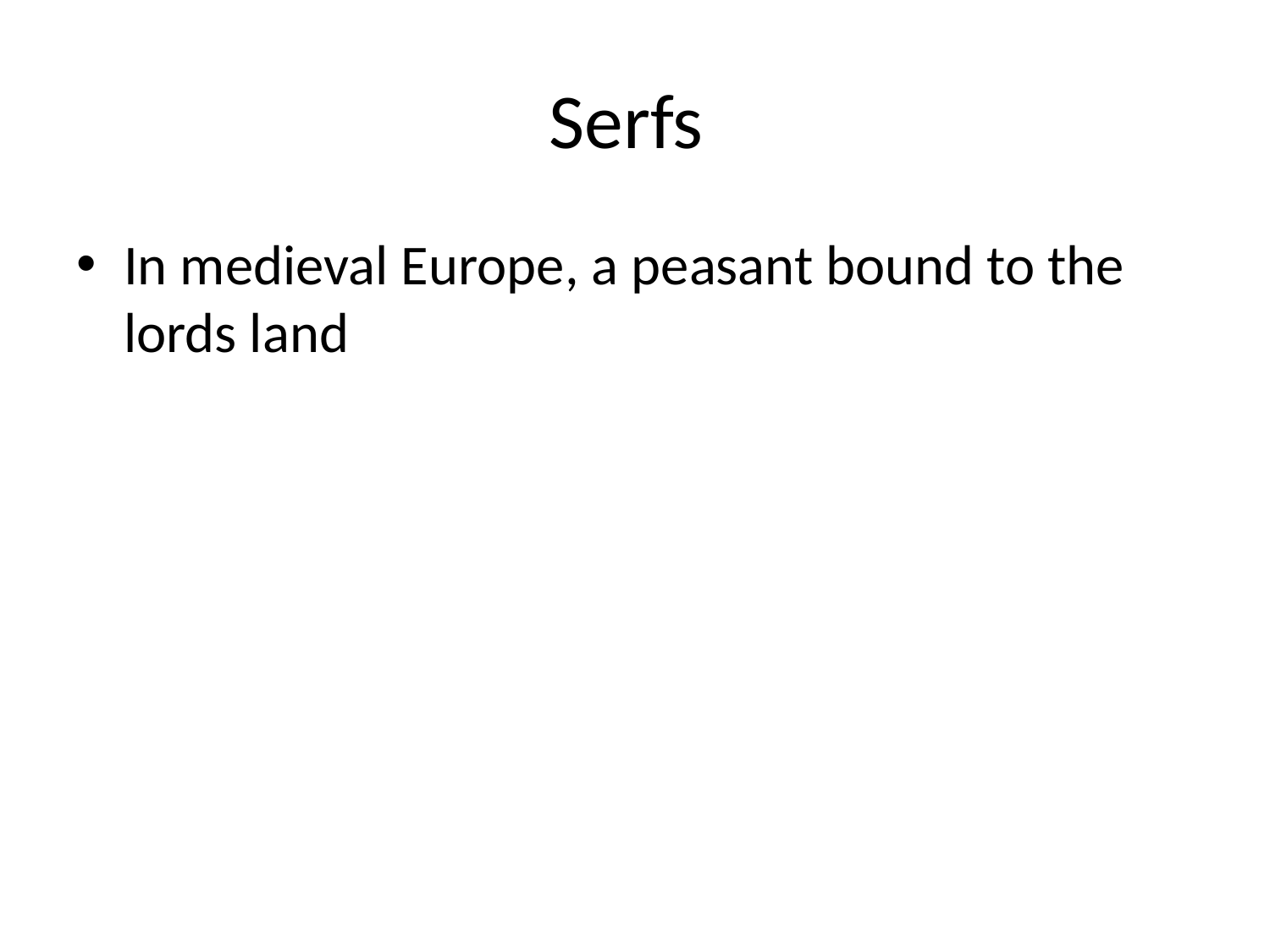

# Serfs
In medieval Europe, a peasant bound to the lords land